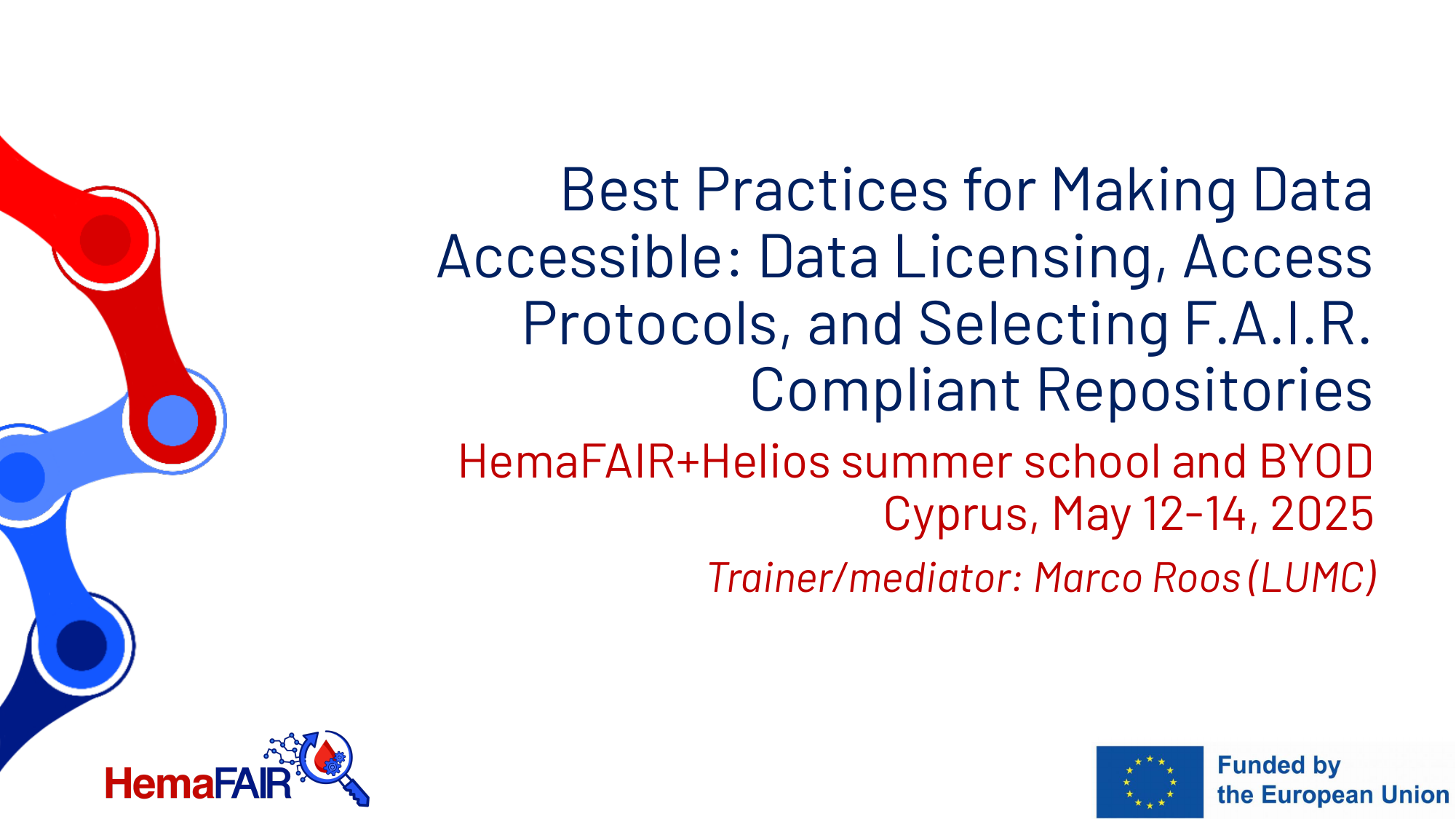

# Best Practices for Making Data Accessible: Data Licensing, Access Protocols, and Selecting F.A.I.R.­ Compliant Repositories
HemaFAIR+Helios summer school and BYOD
Cyprus, May 12-14, 2025
Trainer/mediator: Marco Roos (LUMC)